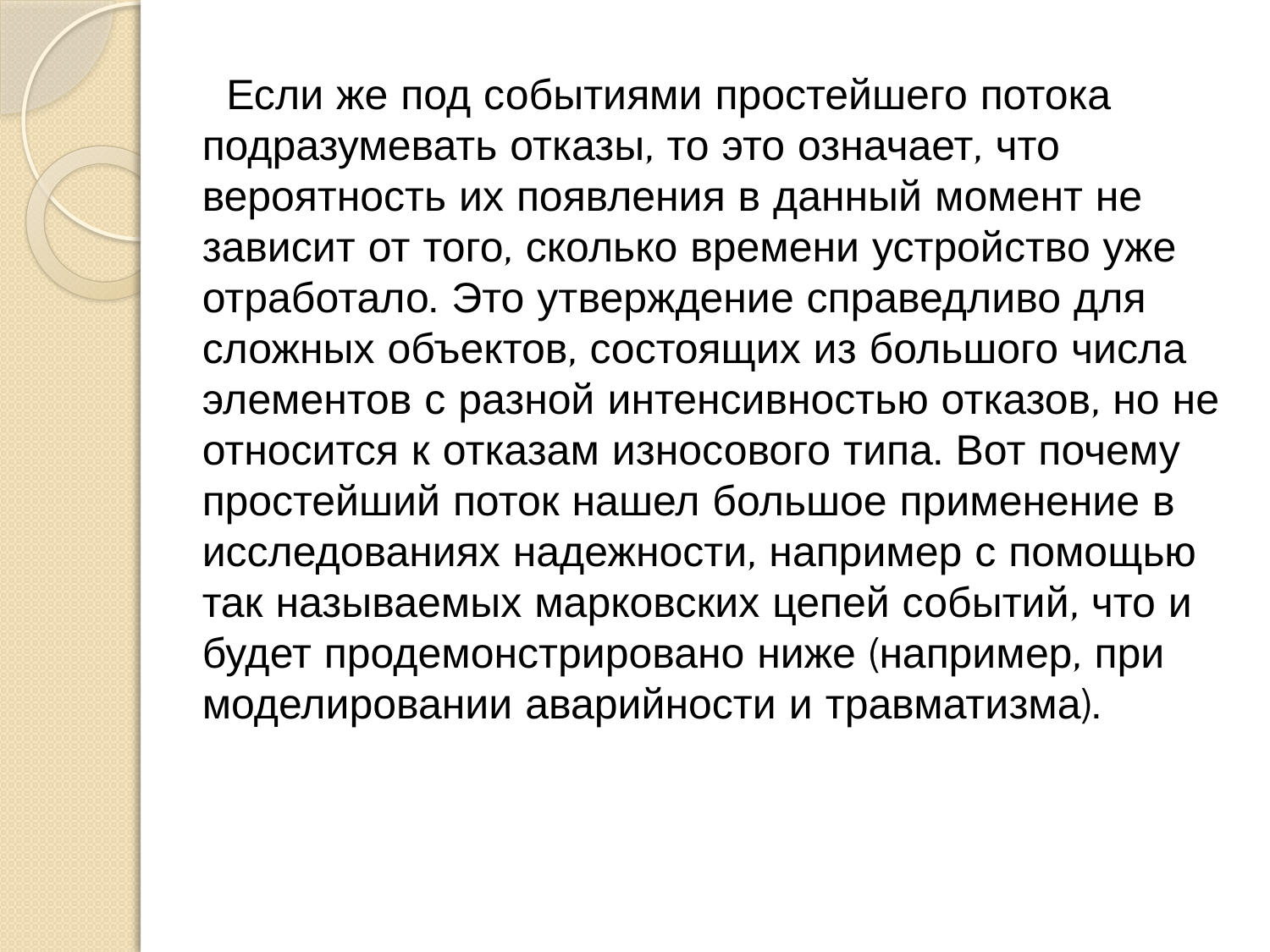

Если же под событиями простейшего потока подразумевать отказы, то это означает, что вероятность их появления в данный момент не зависит от того, сколько времени устройство уже отработало. Это утверждение справедливо для сложных объектов, состоящих из большого числа элементов с разной интенсивностью отказов, но не относится к отказам износового типа. Вот почему простейший поток нашел большое применение в исследованиях надежности, например с помощью так называемых марковских цепей событий, что и будет продемонстрировано ниже (например, при моделировании аварийности и травматизма).